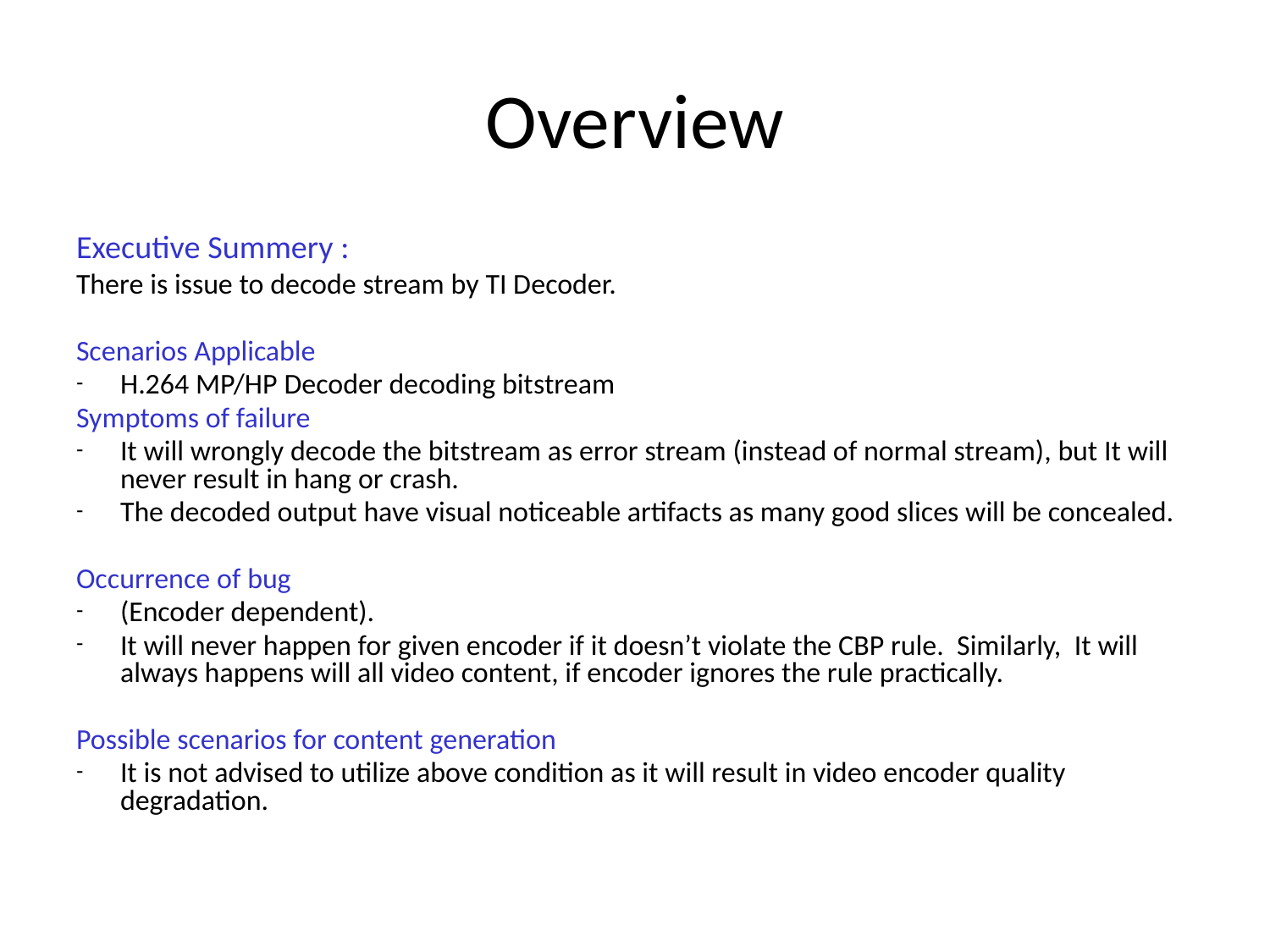

# Overview
Executive Summery :
There is issue to decode stream by TI Decoder.

Scenarios Applicable
H.264 MP/HP Decoder decoding bitstream
Symptoms of failure
It will wrongly decode the bitstream as error stream (instead of normal stream), but It will never result in hang or crash.
The decoded output have visual noticeable artifacts as many good slices will be concealed.

Occurrence of bug
(Encoder dependent).
It will never happen for given encoder if it doesn’t violate the CBP rule.  Similarly,  It will always happens will all video content, if encoder ignores the rule practically.

Possible scenarios for content generation
It is not advised to utilize above condition as it will result in video encoder quality degradation.